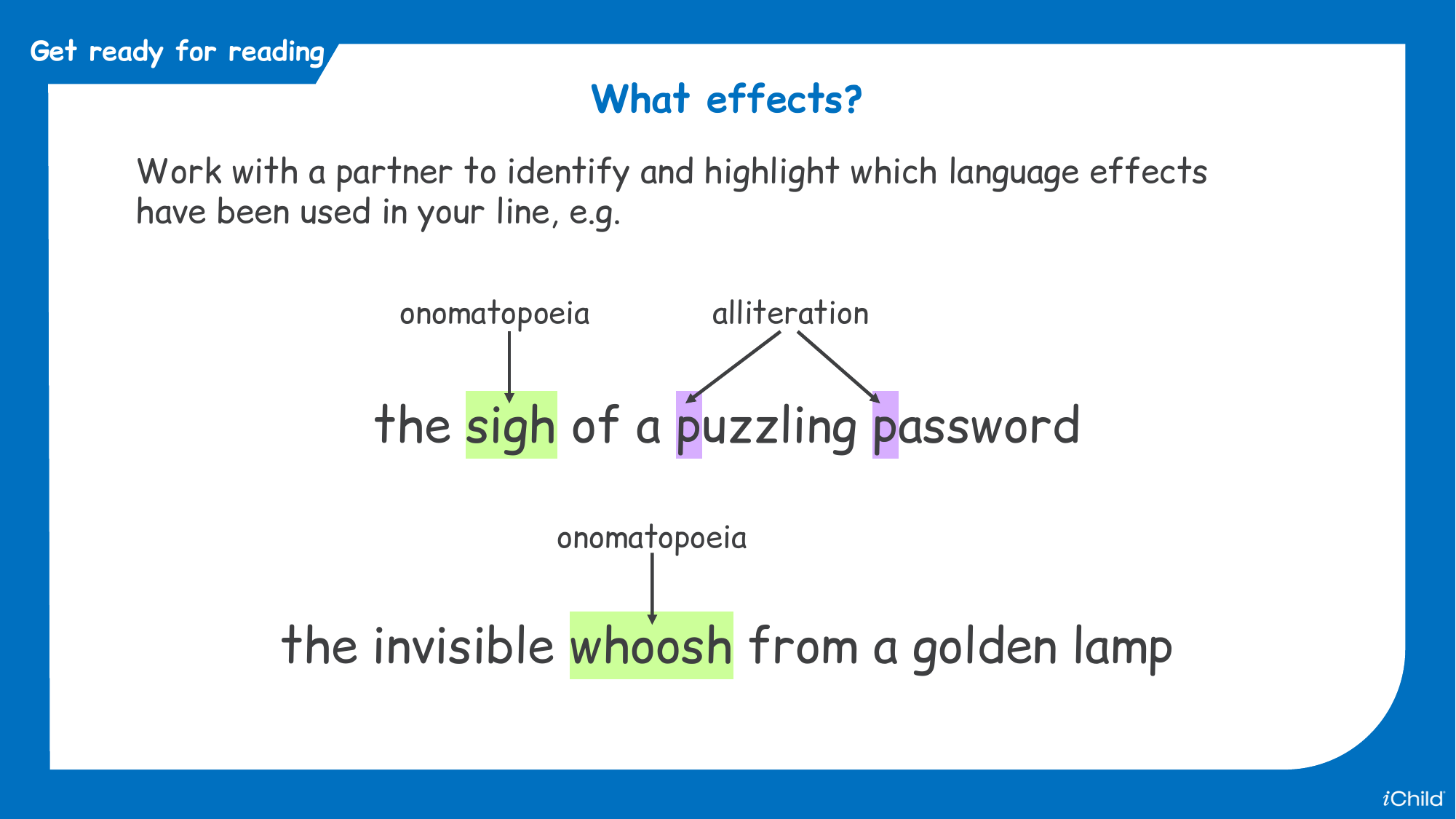

Get ready for reading
What effects?
Work with a partner to identify and highlight which language effects have been used in your line, e.g.
onomatopoeia
alliteration

the sigh of a puzzling password
onomatopoeia

the invisible whoosh from a golden lamp